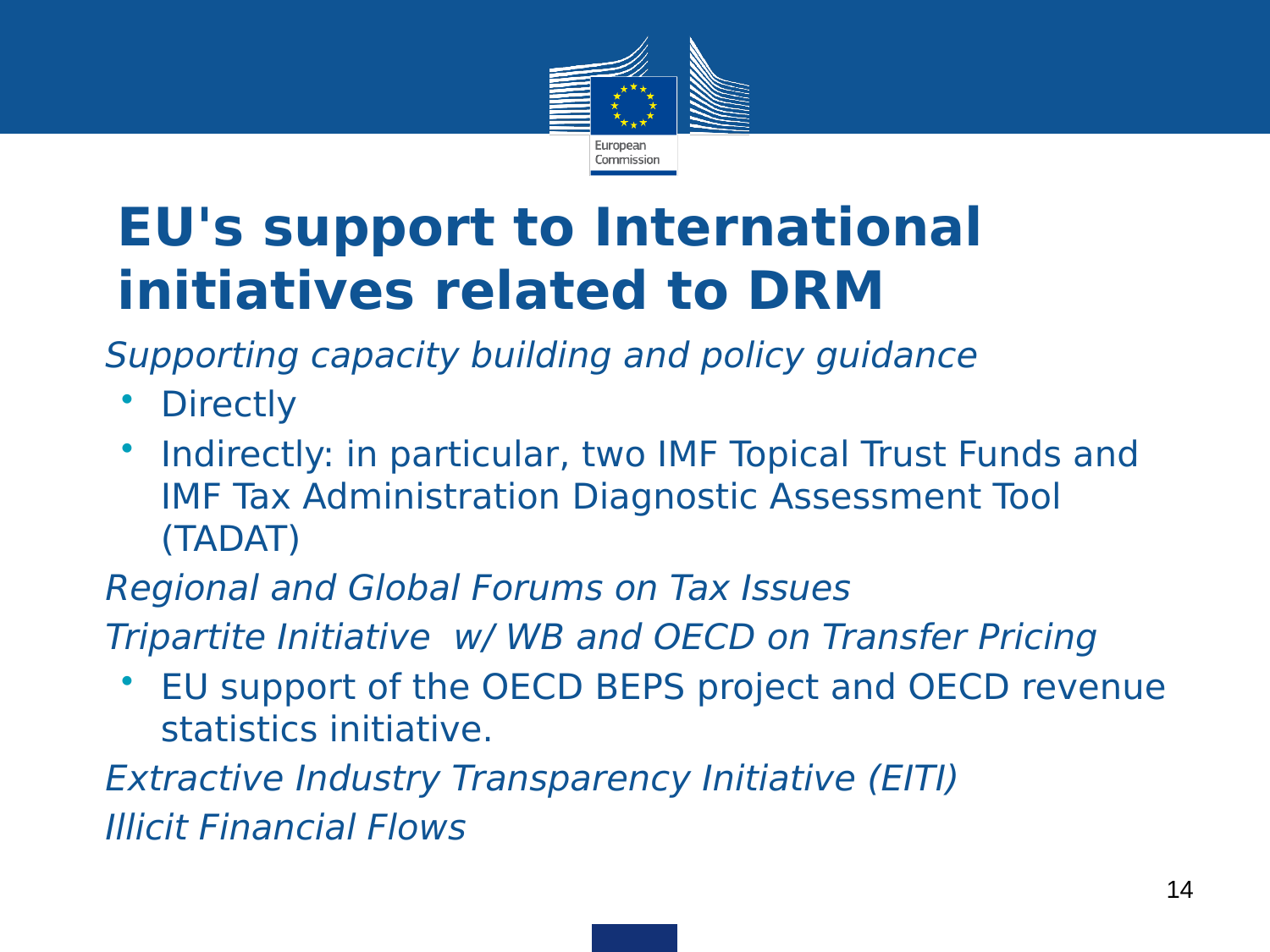

# EU's support to International initiatives related to DRM
Supporting capacity building and policy guidance
Directly
Indirectly: in particular, two IMF Topical Trust Funds and IMF Tax Administration Diagnostic Assessment Tool (TADAT)
Regional and Global Forums on Tax Issues
Tripartite Initiative  w/ WB and OECD on Transfer Pricing
EU support of the OECD BEPS project and OECD revenue statistics initiative.
Extractive Industry Transparency Initiative (EITI)
Illicit Financial Flows
14